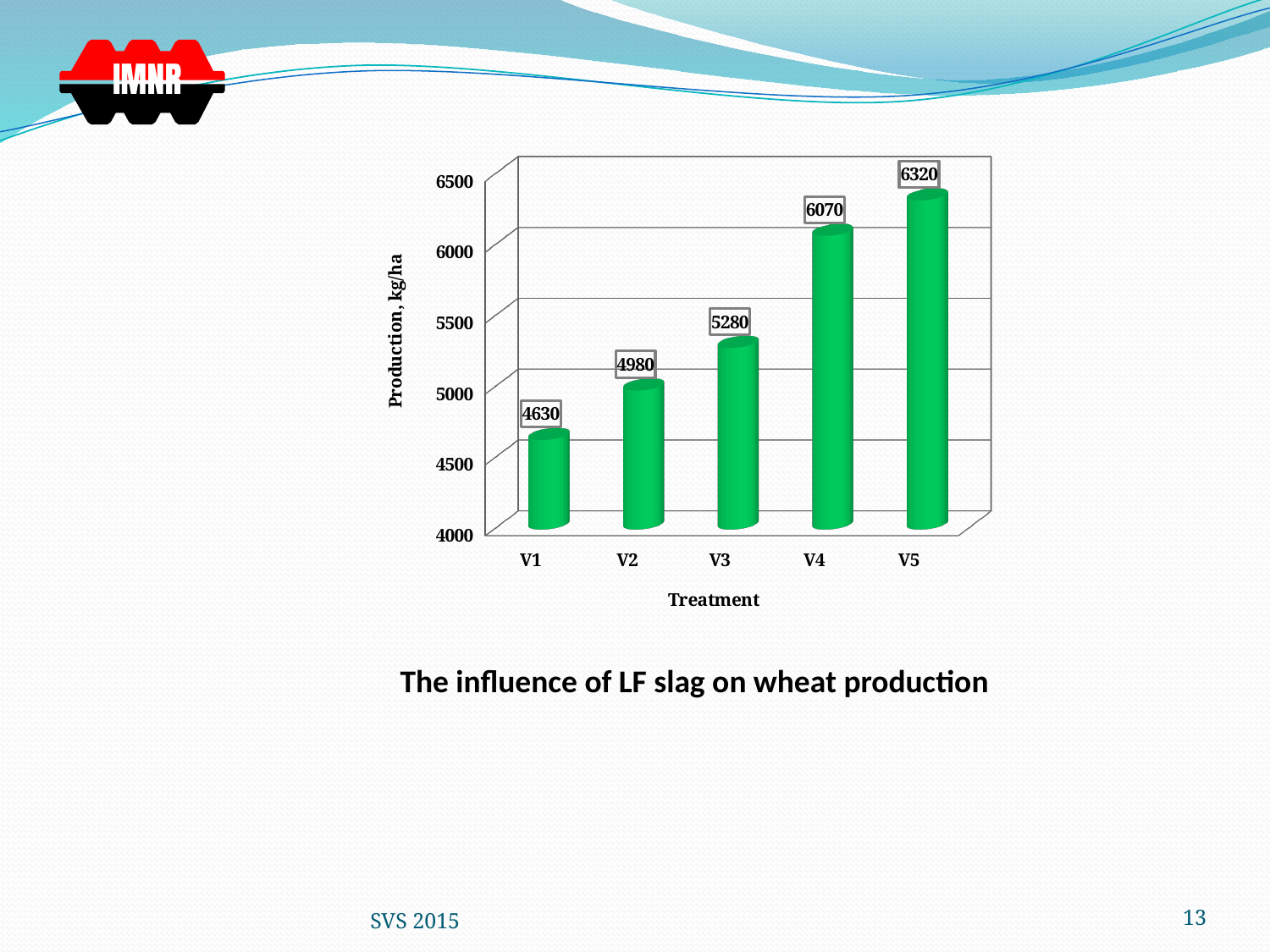

IMNR

[unsupported chart]

The influence of LF slag on wheat production
SVS 2015
13